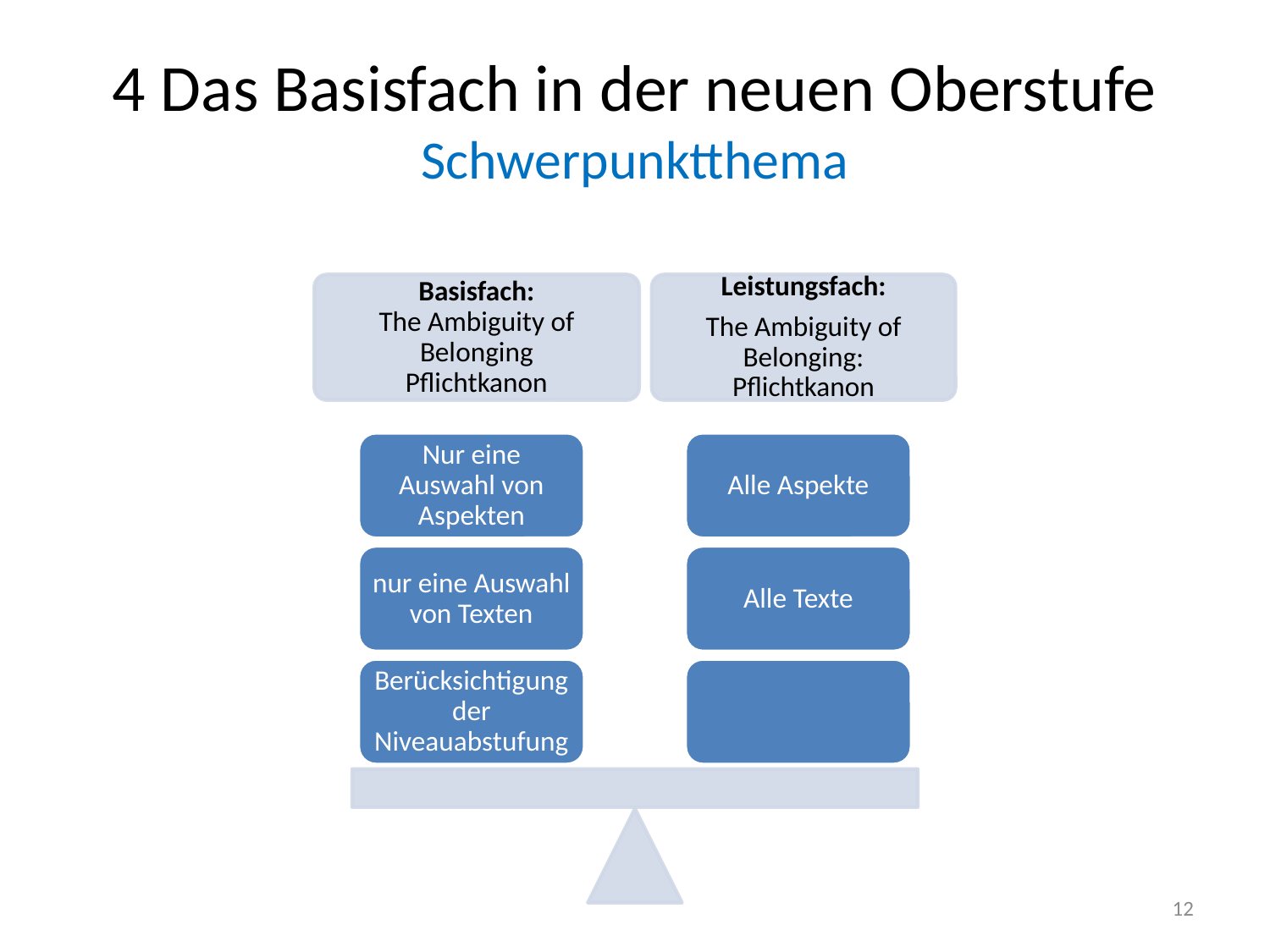

# 4 Das Basisfach in der neuen Oberstufe Schwerpunktthema
Basisfach:
The Ambiguity of Belonging
Pflichtkanon
Leistungsfach:
The Ambiguity of Belonging:
Pflichtkanon

Alle Texte
Alle Aspekte
Berücksichtigung der Niveauabstufung
nur eine Auswahl von Texten
Nur eine Auswahl von Aspekten
12